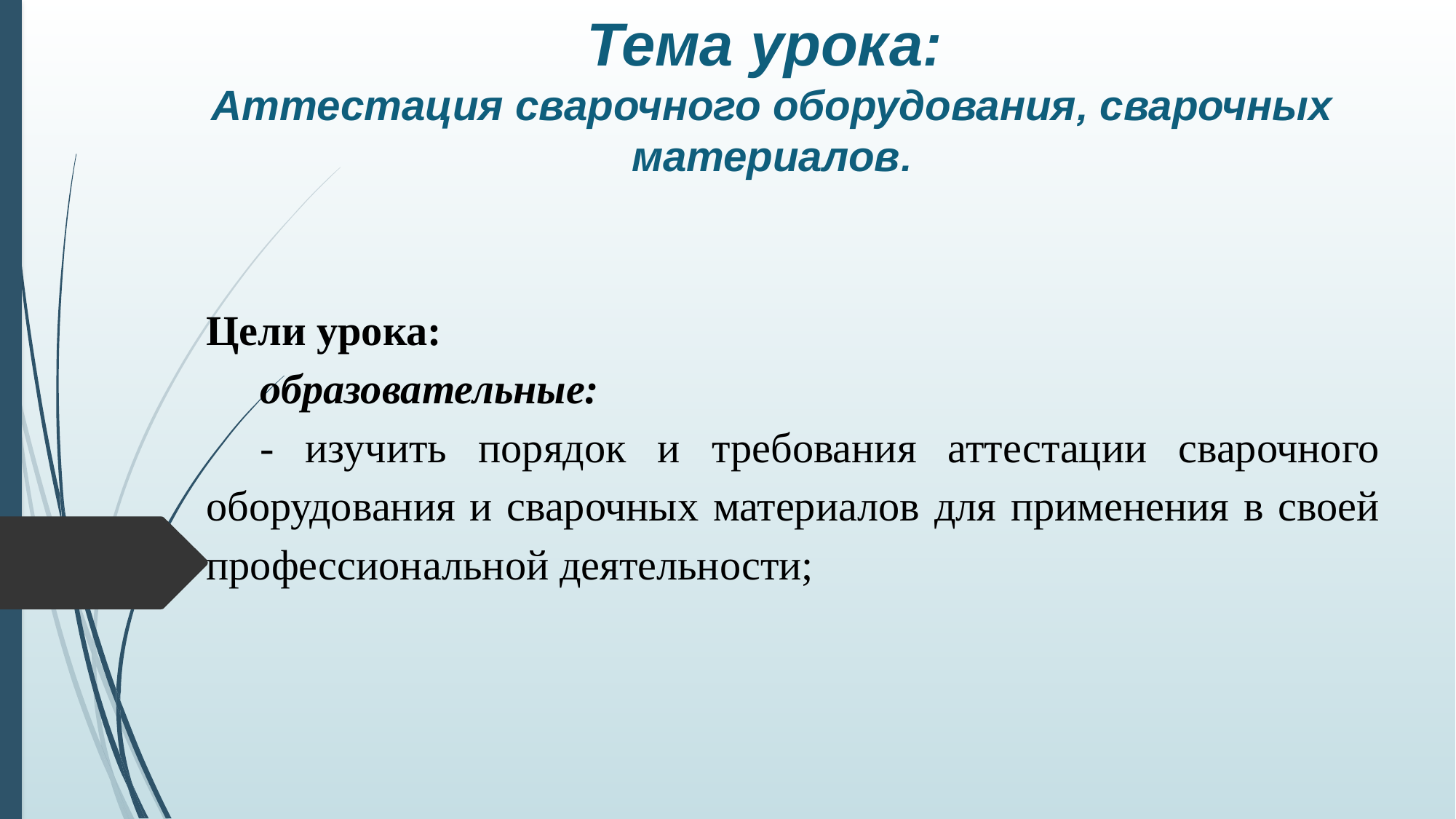

Тема урока:
Аттестация сварочного оборудования, сварочных материалов.
Цели урока:
образовательные:
- изучить порядок и требования аттестации сварочного оборудования и сварочных материалов для применения в своей профессиональной деятельности;